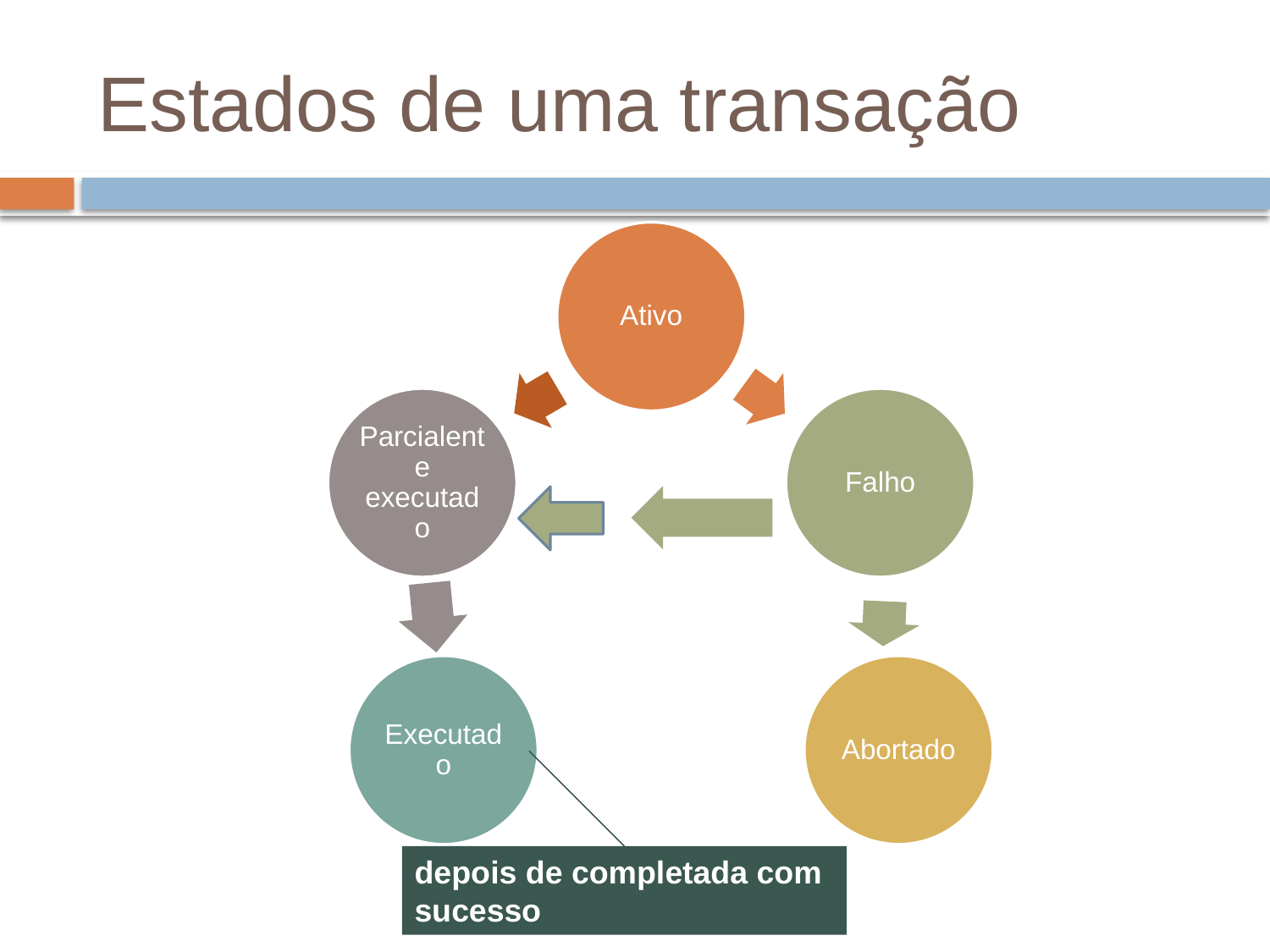

# Estados de uma transação
Ativo

Falho

Abortado

Executado

Parcialente executado

depois de completada com sucesso